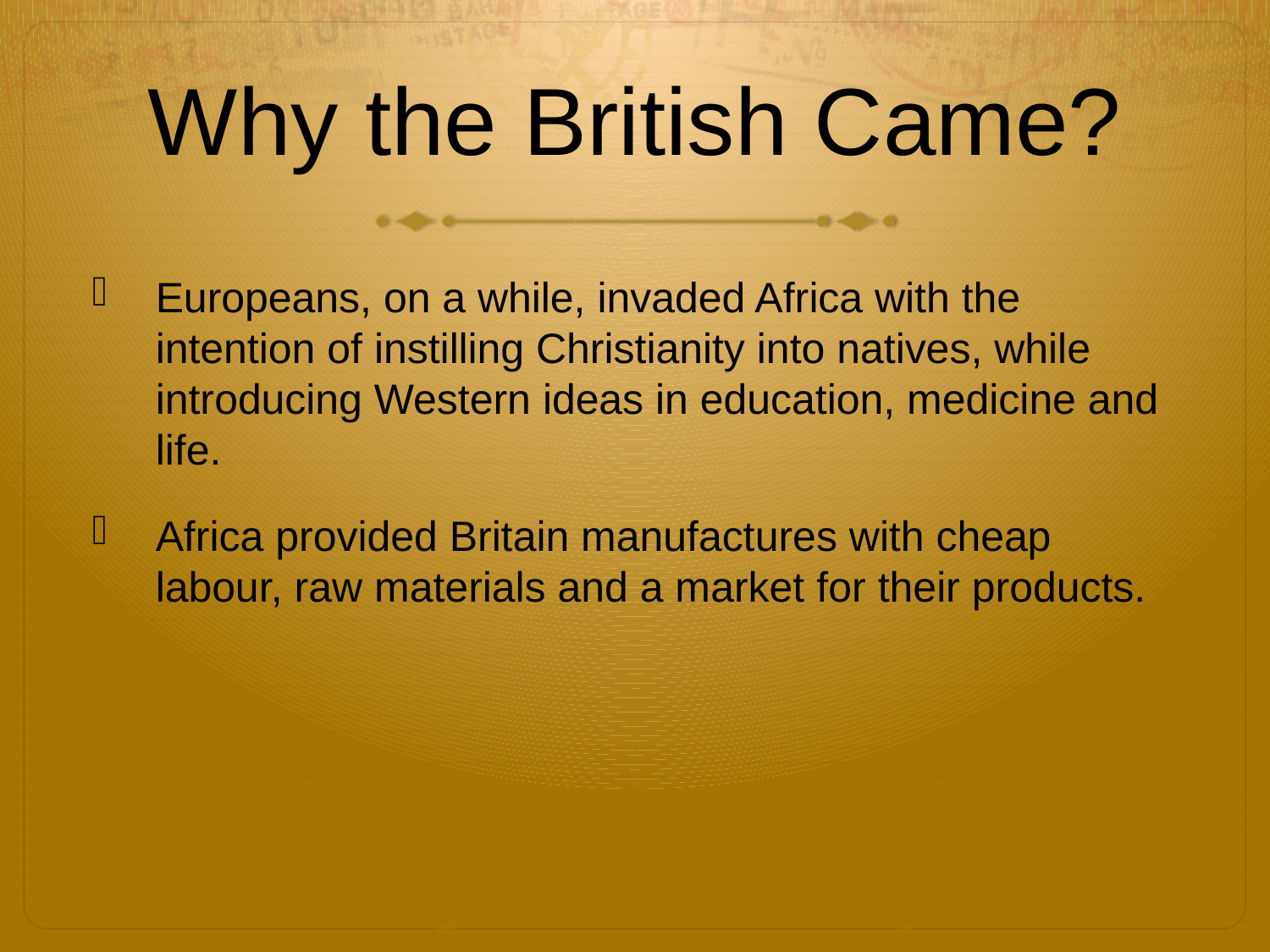

# Why the British Came?
Europeans, on a while, invaded Africa with the intention of instilling Christianity into natives, while introducing Western ideas in education, medicine and life.
Africa provided Britain manufactures with cheap labour, raw materials and a market for their products.